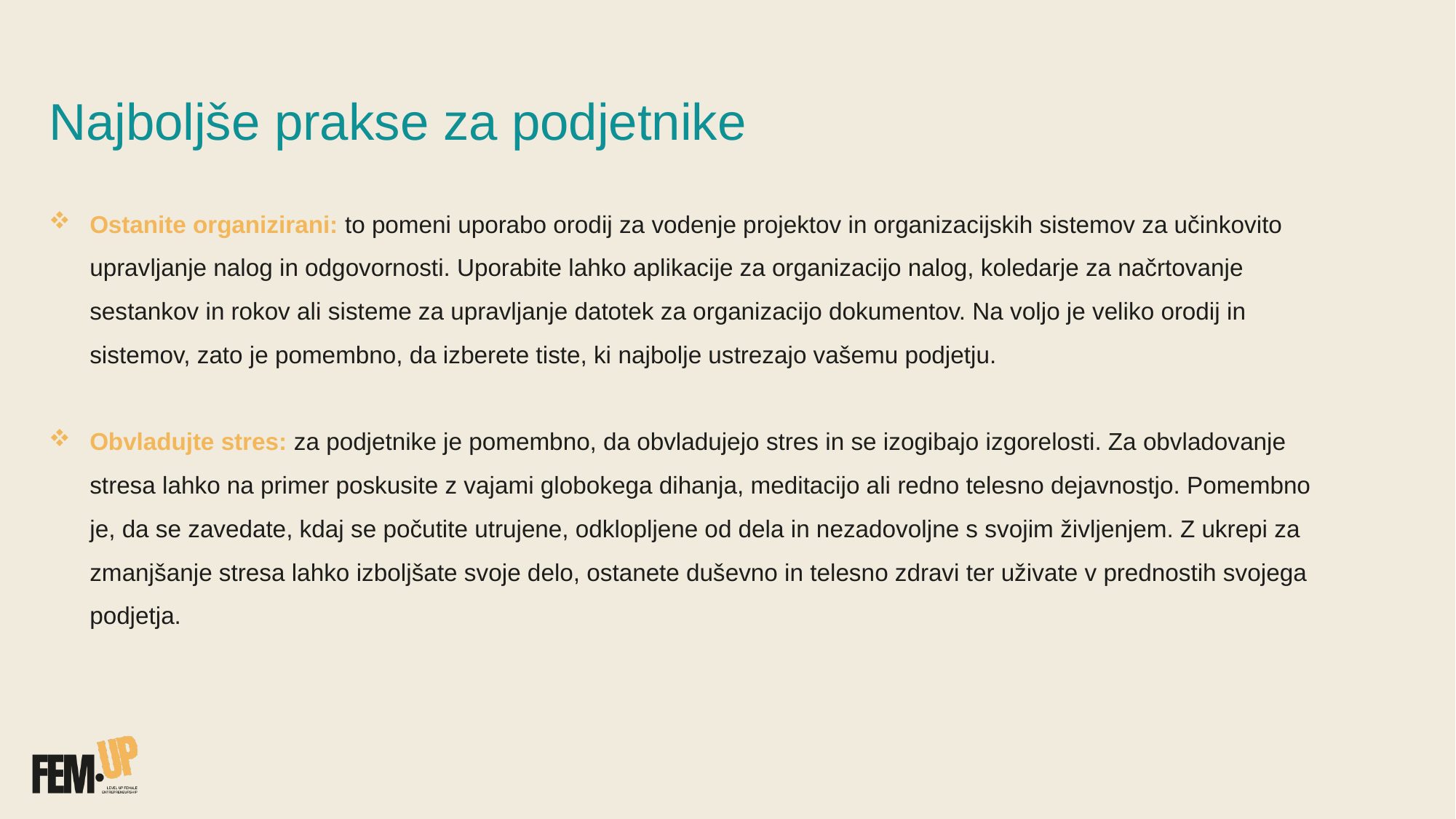

Najboljše prakse za podjetnike

Ostanite organizirani: to pomeni uporabo orodij za vodenje projektov in organizacijskih sistemov za učinkovito upravljanje nalog in odgovornosti. Uporabite lahko aplikacije za organizacijo nalog, koledarje za načrtovanje sestankov in rokov ali sisteme za upravljanje datotek za organizacijo dokumentov. Na voljo je veliko orodij in sistemov, zato je pomembno, da izberete tiste, ki najbolje ustrezajo vašemu podjetju.

Obvladujte stres: za podjetnike je pomembno, da obvladujejo stres in se izogibajo izgorelosti. Za obvladovanje stresa lahko na primer poskusite z vajami globokega dihanja, meditacijo ali redno telesno dejavnostjo. Pomembno je, da se zavedate, kdaj se počutite utrujene, odklopljene od dela in nezadovoljne s svojim življenjem. Z ukrepi za zmanjšanje stresa lahko izboljšate svoje delo, ostanete duševno in telesno zdravi ter uživate v prednostih svojega podjetja.